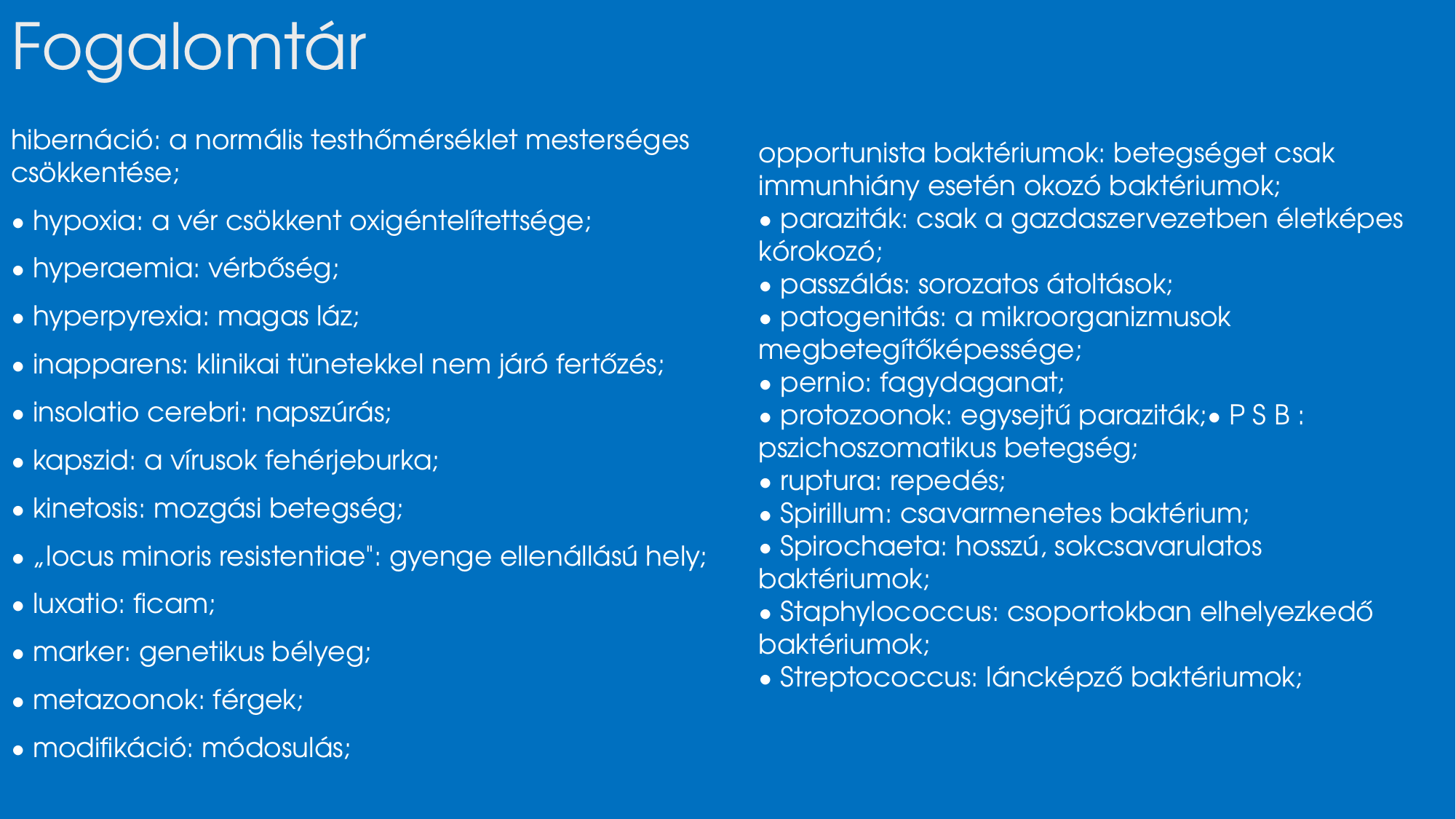

# Fogalomtár
hibernáció: a normális testhőmérséklet mesterséges csökkentése;
• hypoxia: a vér csökkent oxigéntelítettsége;
• hyperaemia: vérbőség;
• hyperpyrexia: magas láz;
• inapparens: klinikai tünetekkel nem járó fertőzés;
• insolatio cerebri: napszúrás;
• kapszid: a vírusok fehérjeburka;
• kinetosis: mozgási betegség;
• „locus minoris resistentiae": gyenge ellenállású hely;
• luxatio: ficam;
• marker: genetikus bélyeg;
• metazoonok: férgek;
• modifikáció: módosulás;

opportunista baktériumok: betegséget csak immunhiány esetén okozó baktériumok;
• paraziták: csak a gazdaszervezetben életképes kórokozó;
• passzálás: sorozatos átoltások;
• patogenitás: a mikroorganizmusok megbetegítőképessége;
• pernio: fagydaganat;
• protozoonok: egysejtű paraziták;• P S B : pszichoszomatikus betegség;
• ruptura: repedés;
• Spirillum: csavarmenetes baktérium;
• Spirochaeta: hosszú, sokcsavarulatos baktériumok;
• Staphylococcus: csoportokban elhelyezkedő baktériumok;
• Streptococcus: láncképző baktériumok;